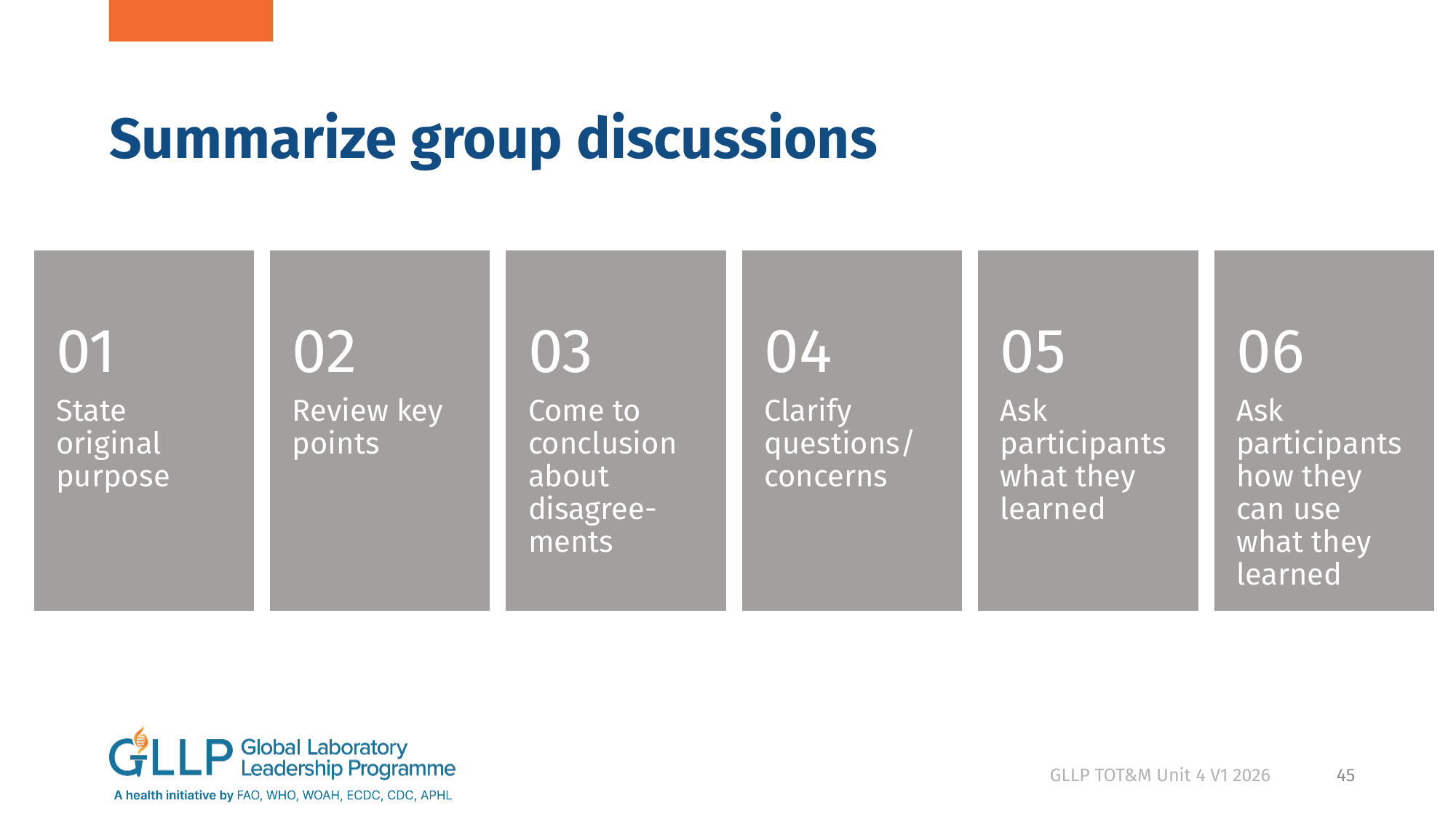

# Summarize group discussions
State original purpose
01
Review key points
02
Come to conclusion about disagree-ments
03
Clarify questions/ concerns
04
Ask participants what they learned
05
Ask participants how they can use what they learned
06
GLLP TOT&M Unit 4 V1 2026
45